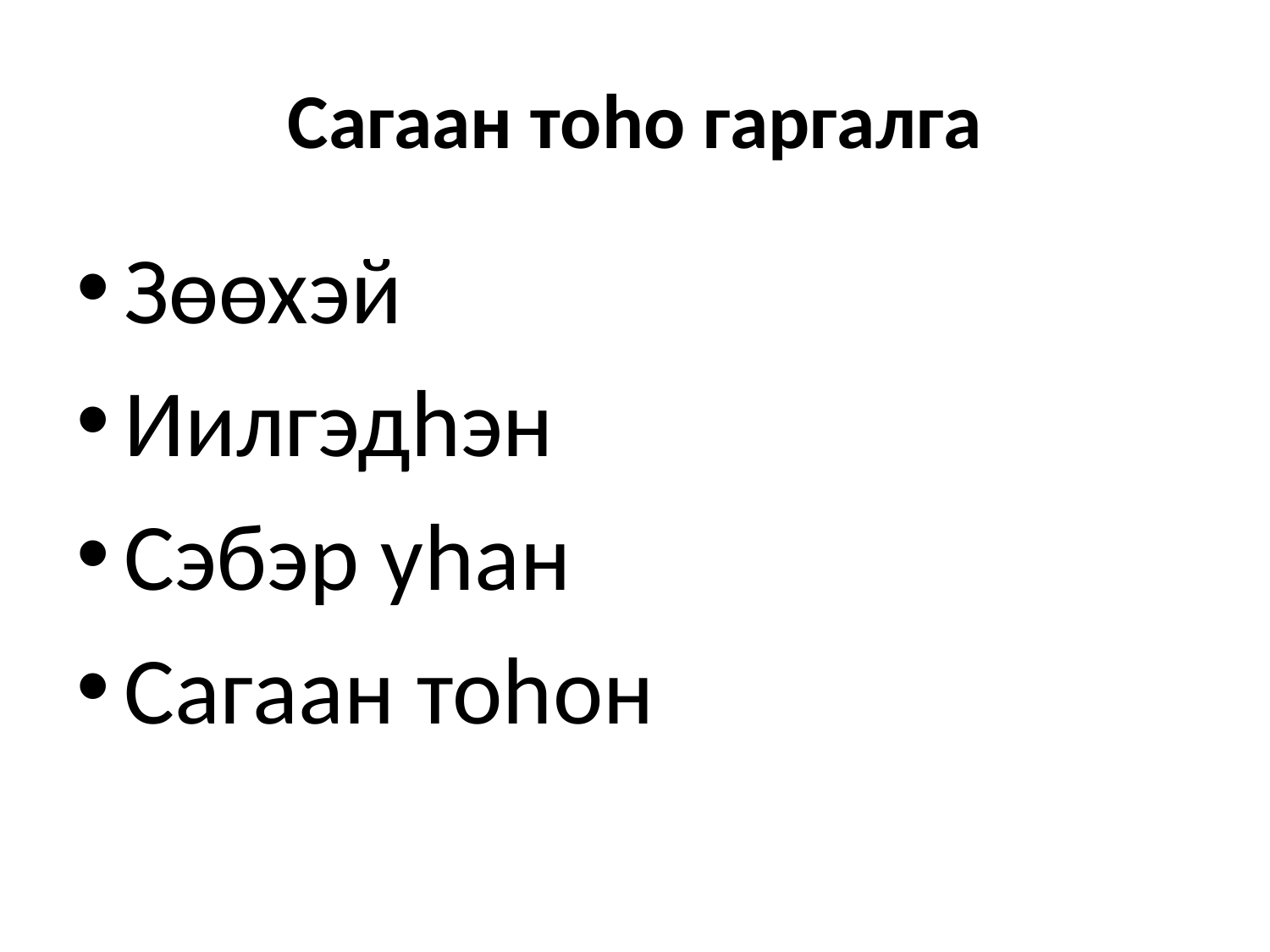

# Сагаан тоhо гаргалга
Зөөхэй
Иилгэдhэн
Сэбэр уhан
Сагаан тоhон